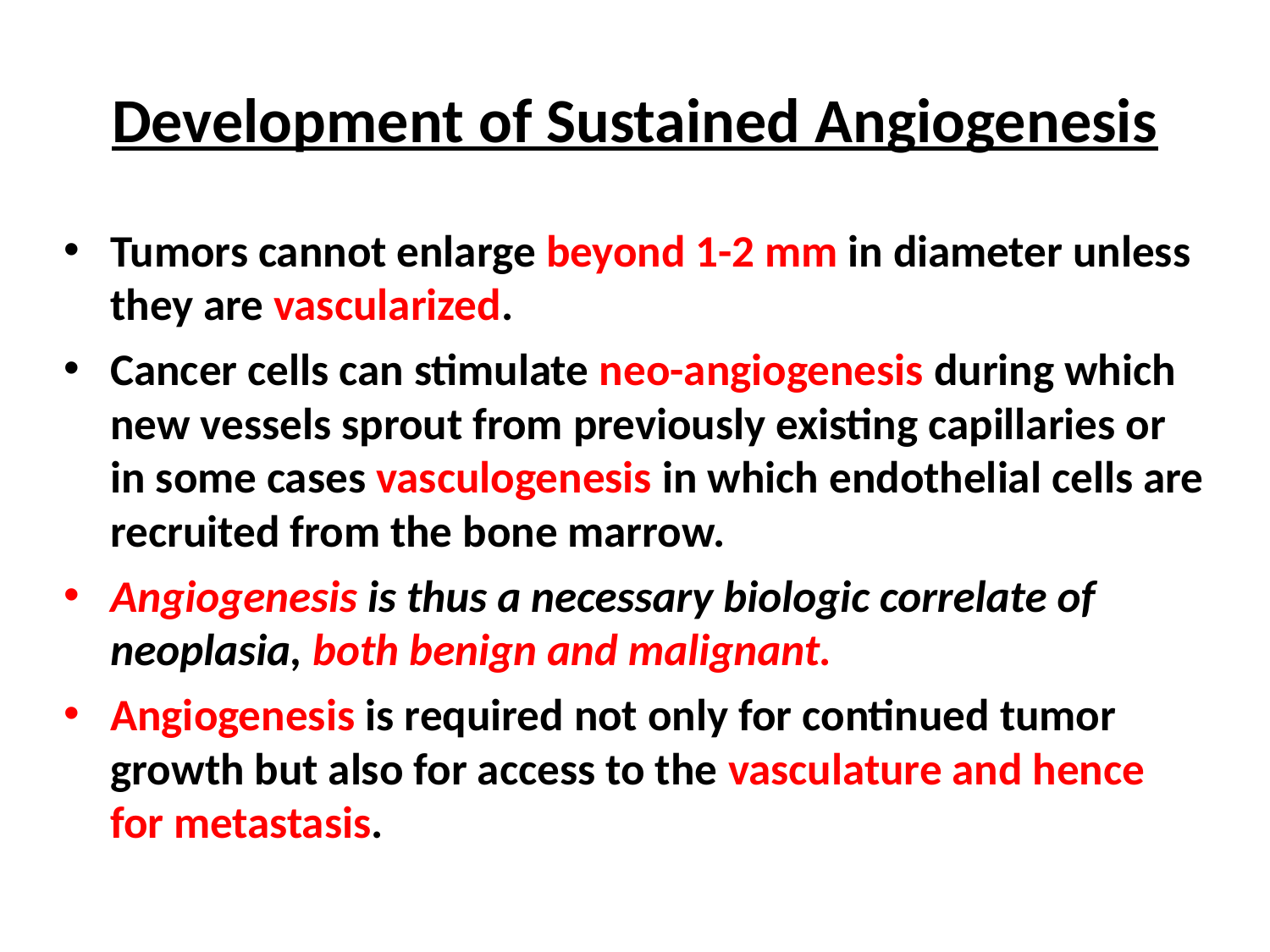

Development of Sustained Angiogenesis
Tumors cannot enlarge beyond 1-2 mm in diameter unless they are vascularized.
Cancer cells can stimulate neo-angiogenesis during which new vessels sprout from previously existing capillaries or in some cases vasculogenesis in which endothelial cells are recruited from the bone marrow.
Angiogenesis is thus a necessary biologic correlate of neoplasia, both benign and malignant.
Angiogenesis is required not only for continued tumor growth but also for access to the vasculature and hence for metastasis.